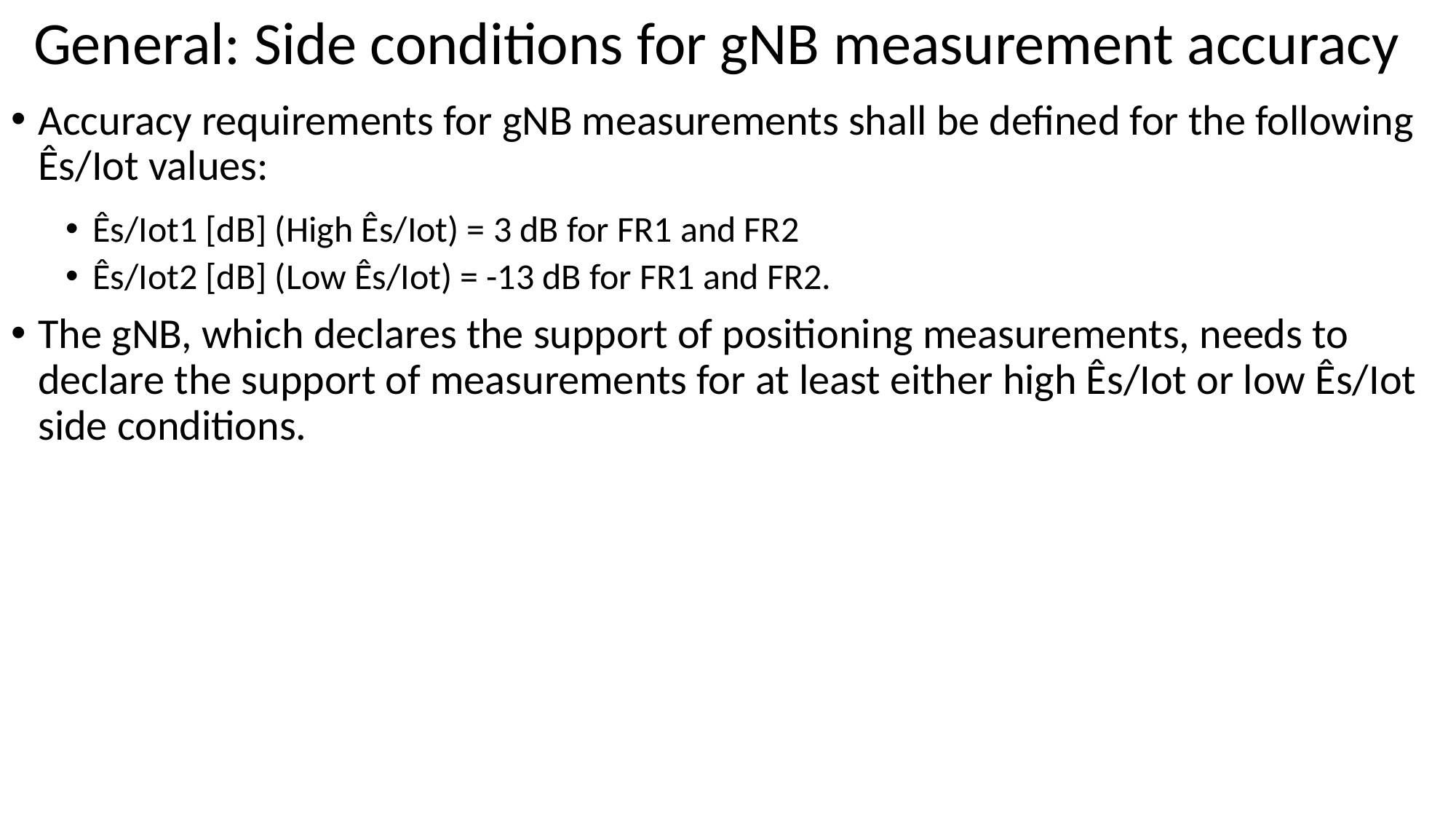

# General: Side conditions for gNB measurement accuracy
Accuracy requirements for gNB measurements shall be defined for the following Ês/Iot values:
Ês/Iot1 [dB] (High Ês/Iot) = 3 dB for FR1 and FR2
Ês/Iot2 [dB] (Low Ês/Iot) = -13 dB for FR1 and FR2.
The gNB, which declares the support of positioning measurements, needs to declare the support of measurements for at least either high Ês/Iot or low Ês/Iot side conditions.